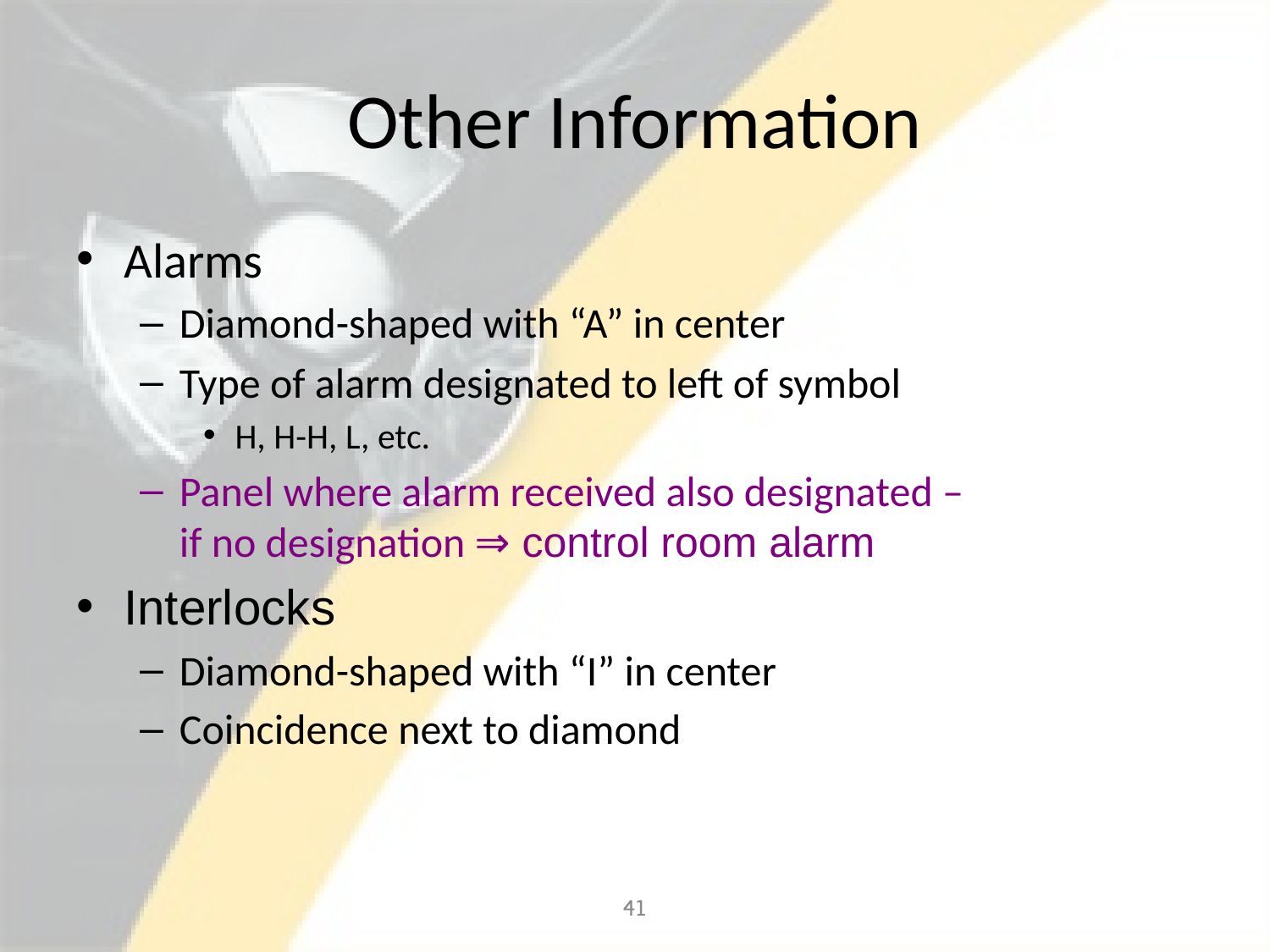

# Other Information
Alarms
Diamond-shaped with “A” in center
Type of alarm designated to left of symbol
H, H-H, L, etc.
Panel where alarm received also designated –
if no designation ⇒ control room alarm
Interlocks
Diamond-shaped with “I” in center
Coincidence next to diamond

41